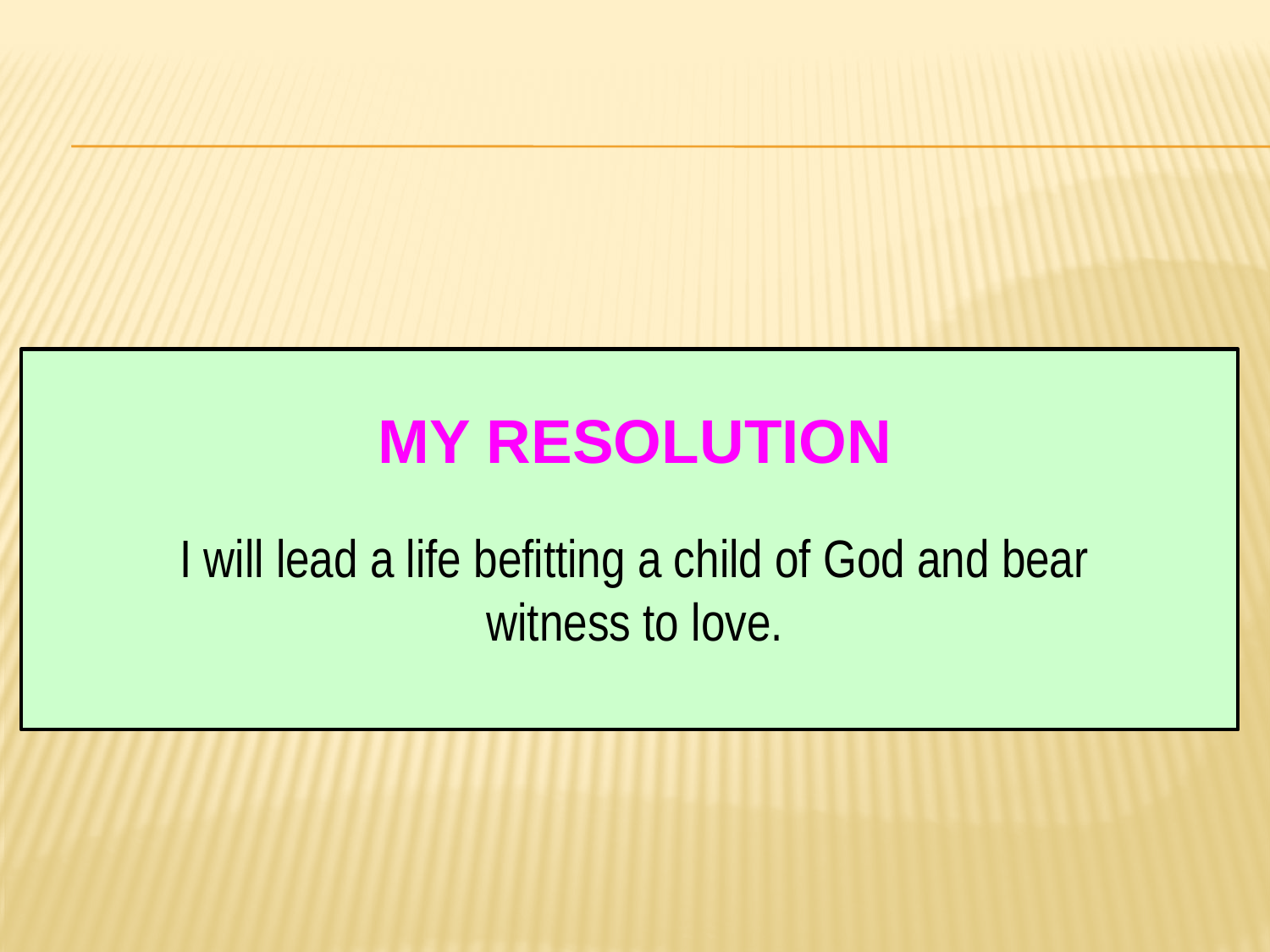

# My Resolution
I will lead a life befitting a child of God and bear witness to love.